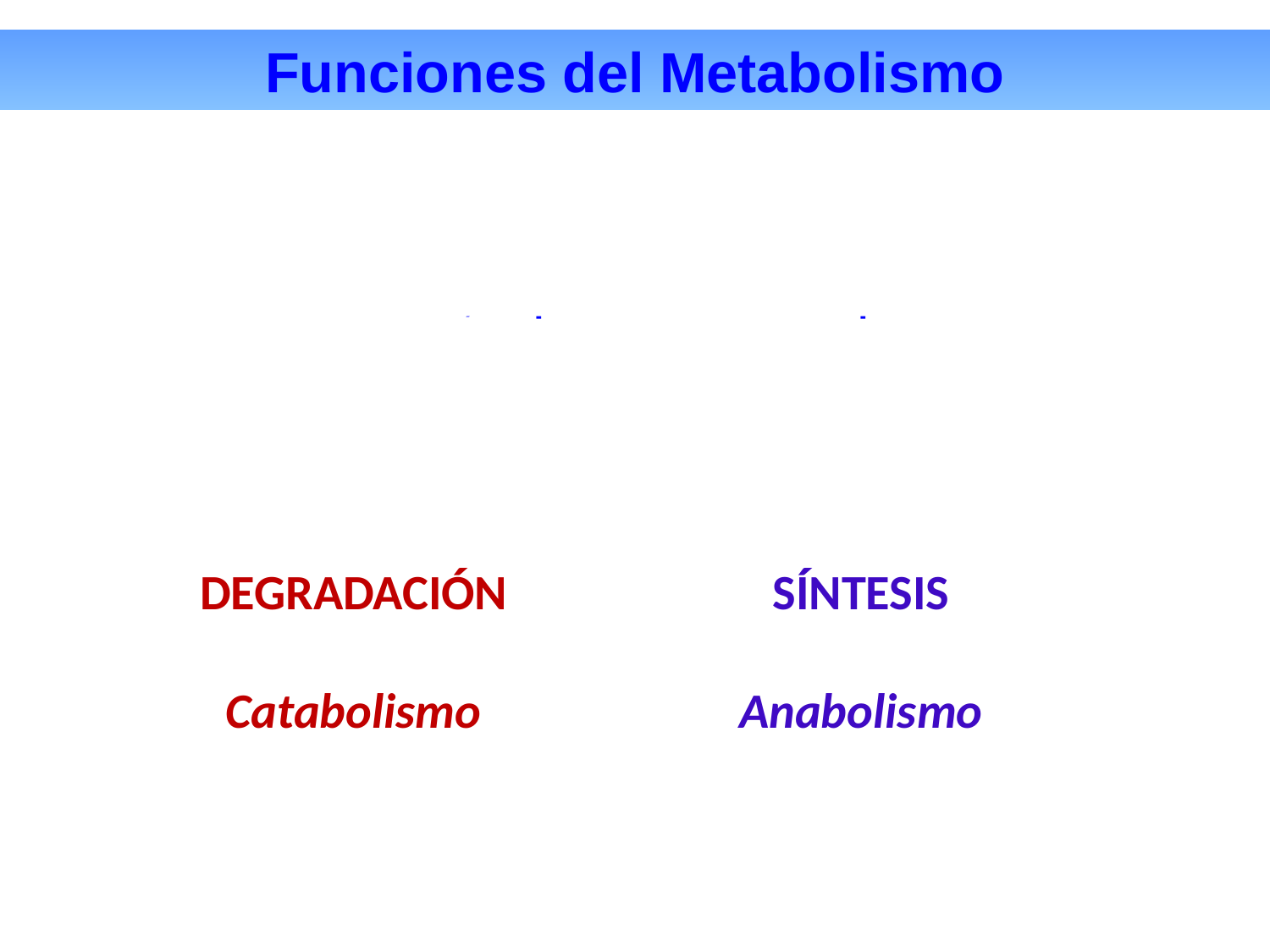

Funciones del Metabolismo
1- Obtener energía y poder reductor a partir de los nutrientes

2- Degradar compuestos ingeridos con los alimentos,
o los de reserva, en productos más simples
3- Utilizar los productos de la degradación como precursores para la síntesis de moléculas constituyentes de órganos y tejidos y otras sustancias necesarias para su funcionamiento.

DEGRADACIÓN

Catabolismo
SÍNTESIS

Anabolismo